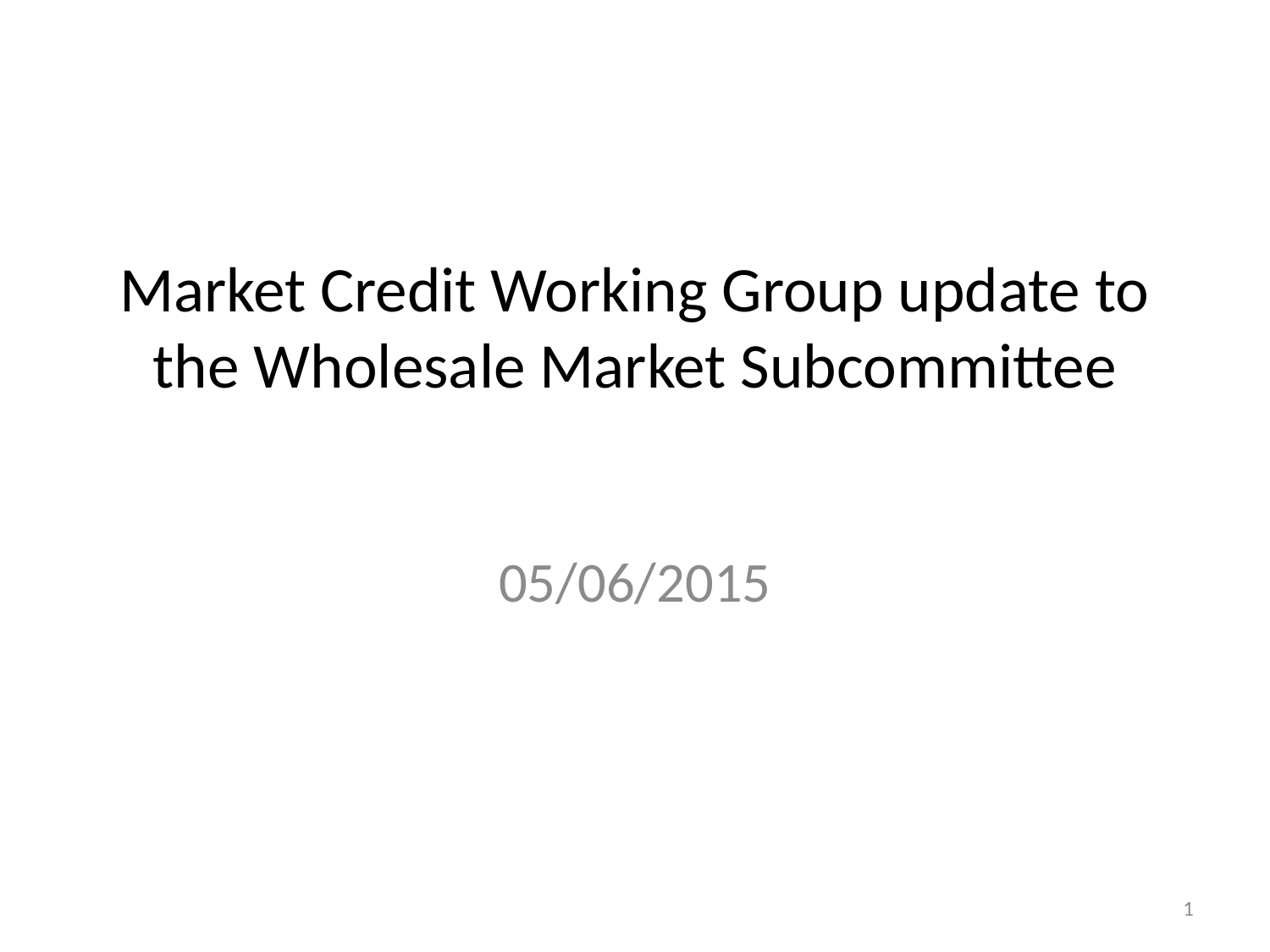

# Market Credit Working Group update to the Wholesale Market Subcommittee
05/06/2015
1